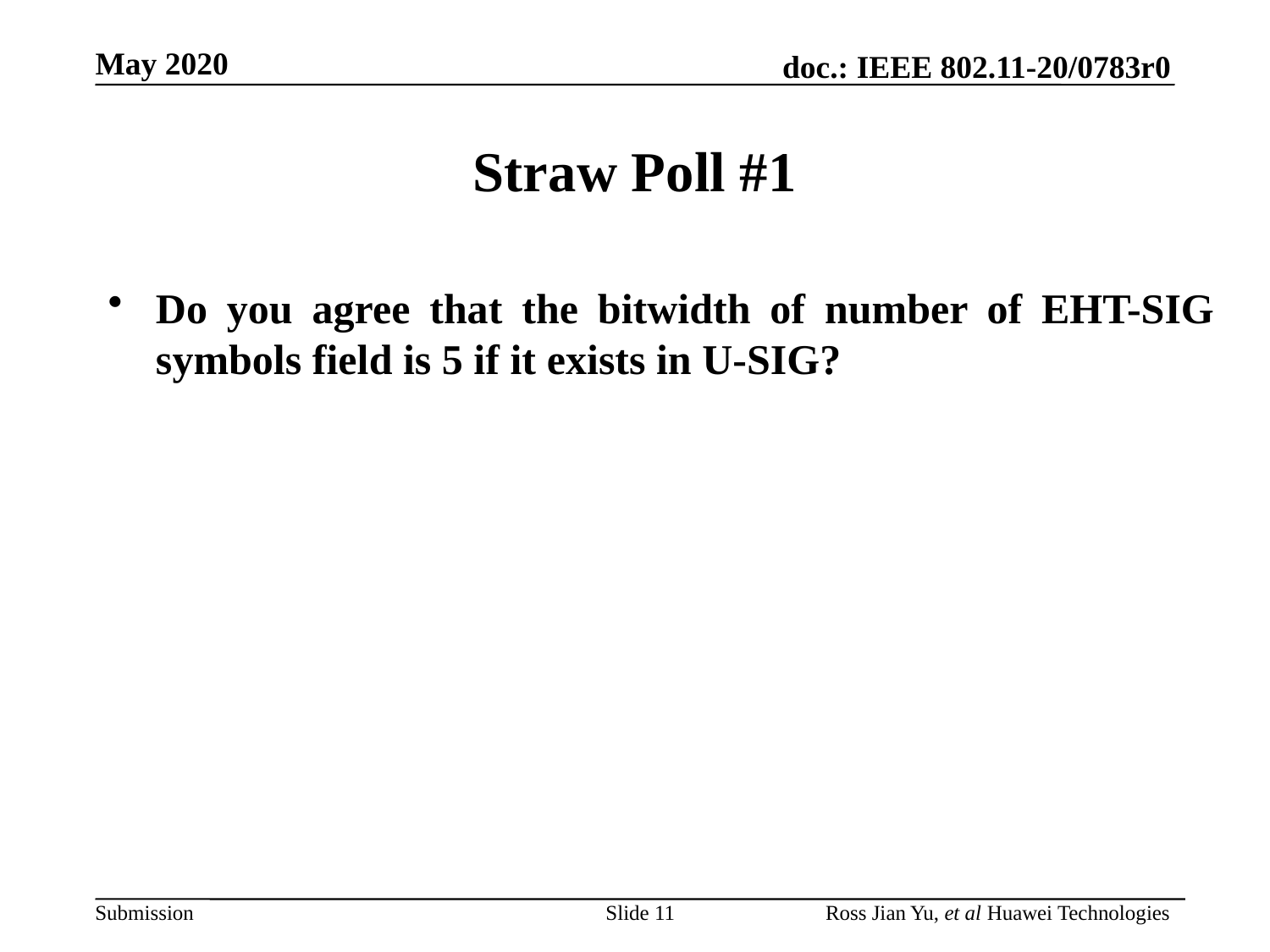

# Straw Poll #1
Do you agree that the bitwidth of number of EHT-SIG symbols field is 5 if it exists in U-SIG?
Slide 11